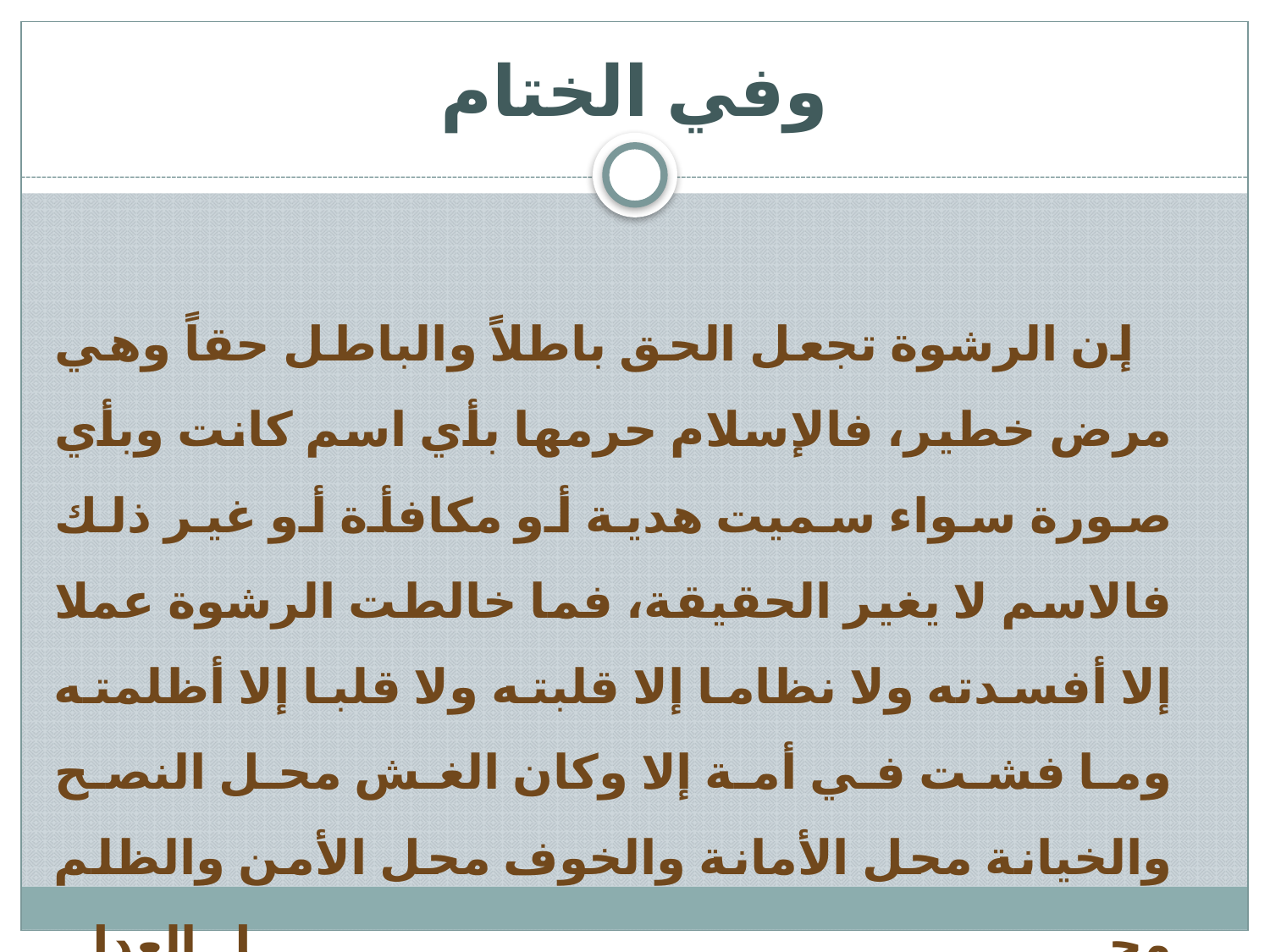

# وفي الختام

	إن الرشوة تجعل الحق باطلاً والباطل حقاً وهي مرض خطير، فالإسلام حرمها بأي اسم كانت وبأي صورة سواء سميت هدية أو مكافأة أو غير ذلك فالاسم لا يغير الحقيقة، فما خالطت الرشوة عملا إلا أفسدته ولا نظاما إلا قلبته ولا قلبا إلا أظلمته وما فشت في أمة إلا وكان الغش محل النصح والخيانة محل الأمانة والخوف محل الأمن والظلم محل العدل.